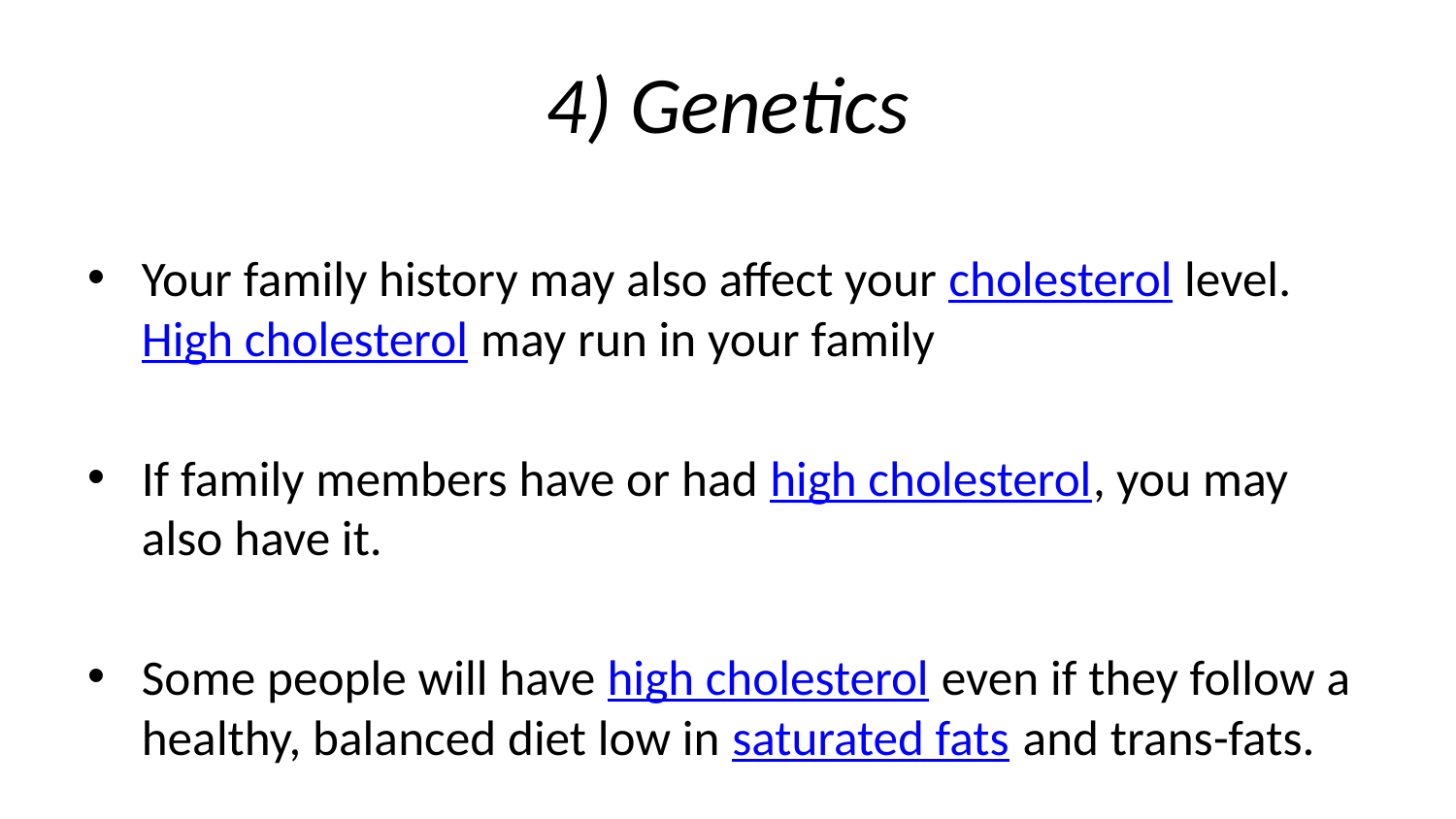

# 4) Genetics
Your family history may also affect your cholesterol level. High cholesterol may run in your family

If family members have or had high cholesterol, you may also have it.

Some people will have high cholesterol even if they follow a healthy, balanced diet low in saturated fats and trans-fats.